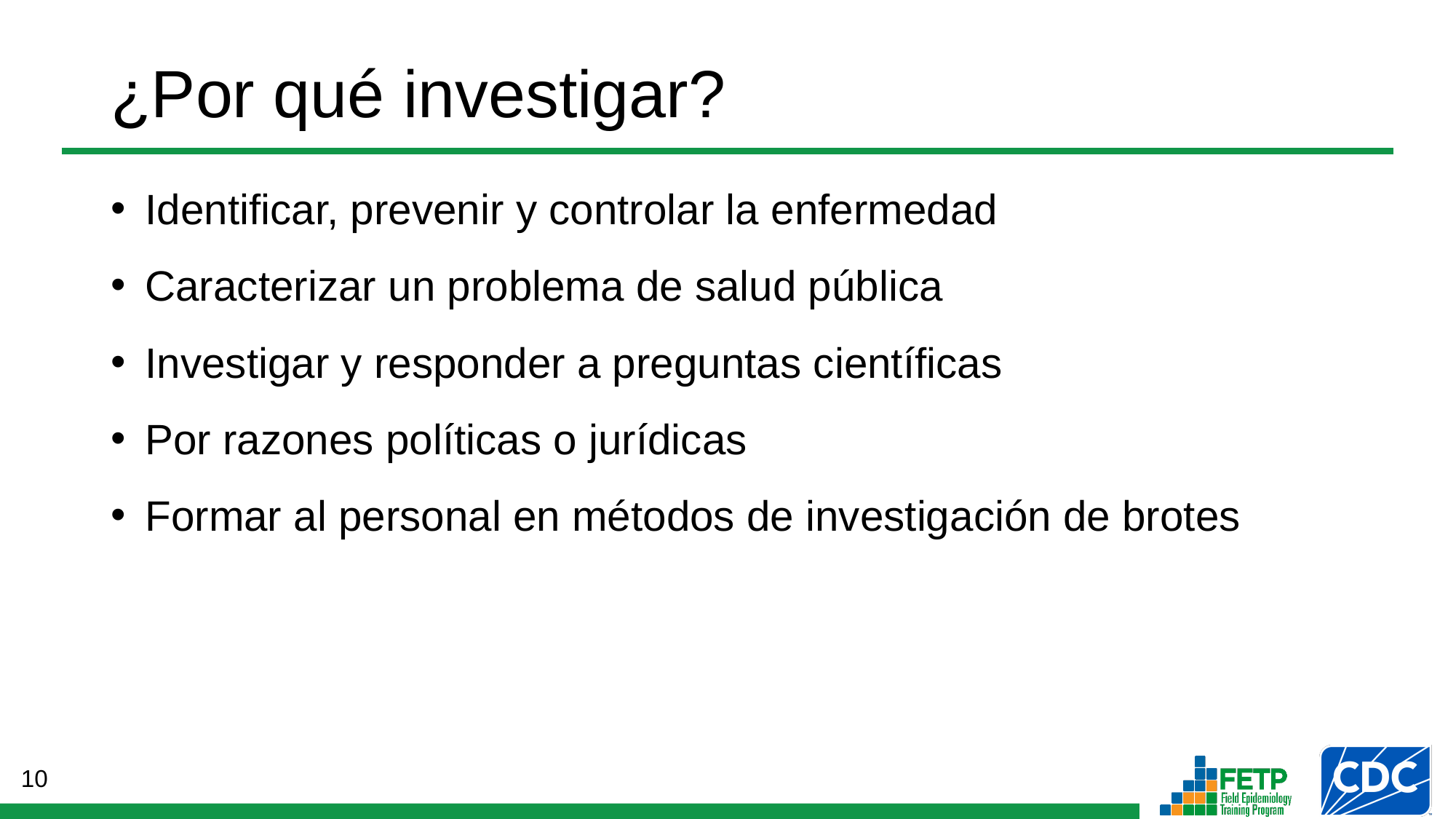

¿Por qué investigar?
Identificar, prevenir y controlar la enfermedad
Caracterizar un problema de salud pública
Investigar y responder a preguntas científicas
Por razones políticas o jurídicas
Formar al personal en métodos de investigación de brotes